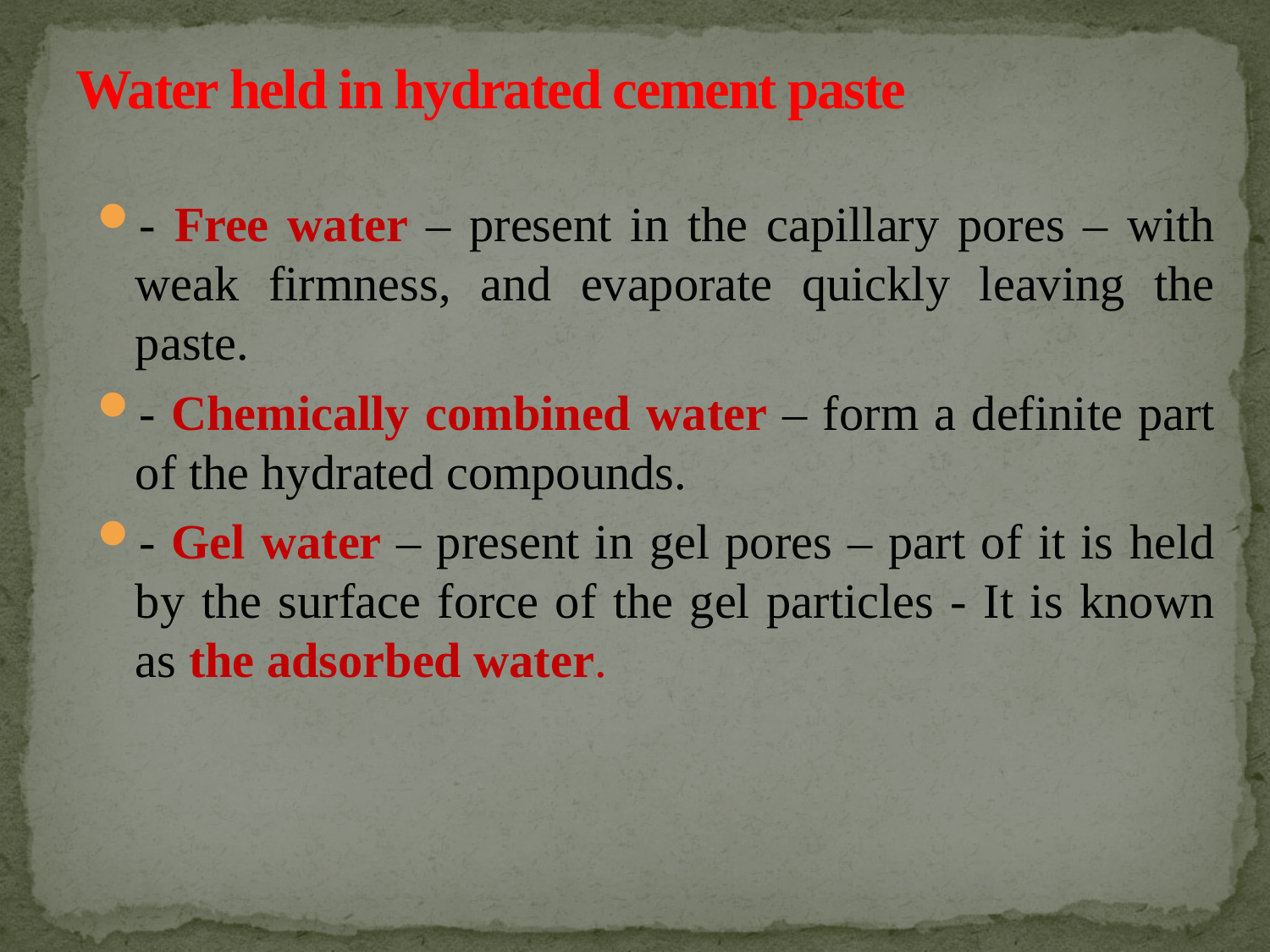

# Water held in hydrated cement paste
- Free water – present in the capillary pores – with weak firmness, and evaporate quickly leaving the paste.
- Chemically combined water – form a definite part of the hydrated compounds.
- Gel water – present in gel pores – part of it is held by the surface force of the gel particles - It is known as the adsorbed water.